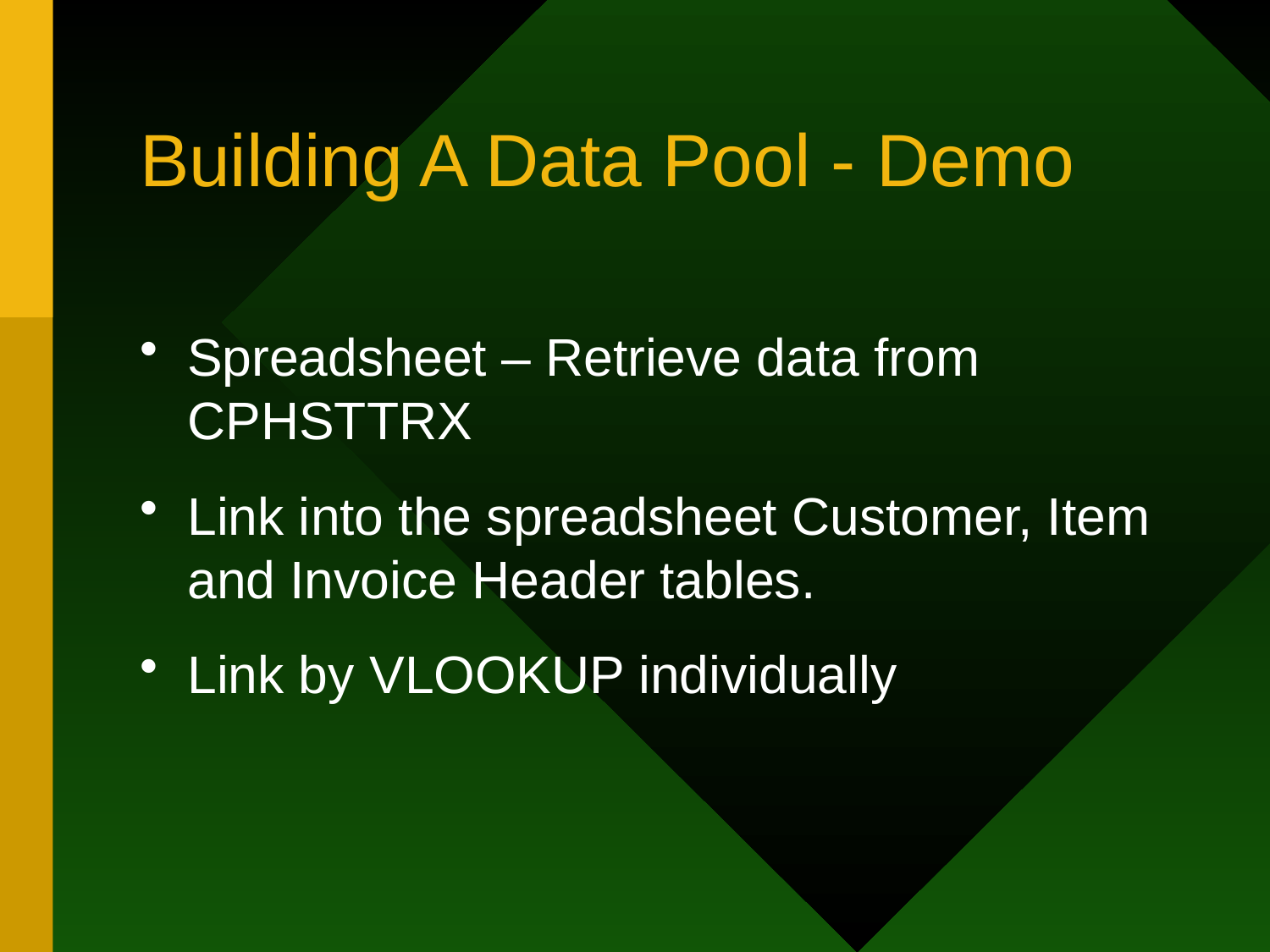

# Building A Data Pool - Demo
Spreadsheet – Retrieve data from CPHSTTRX
Link into the spreadsheet Customer, Item and Invoice Header tables.
Link by VLOOKUP individually